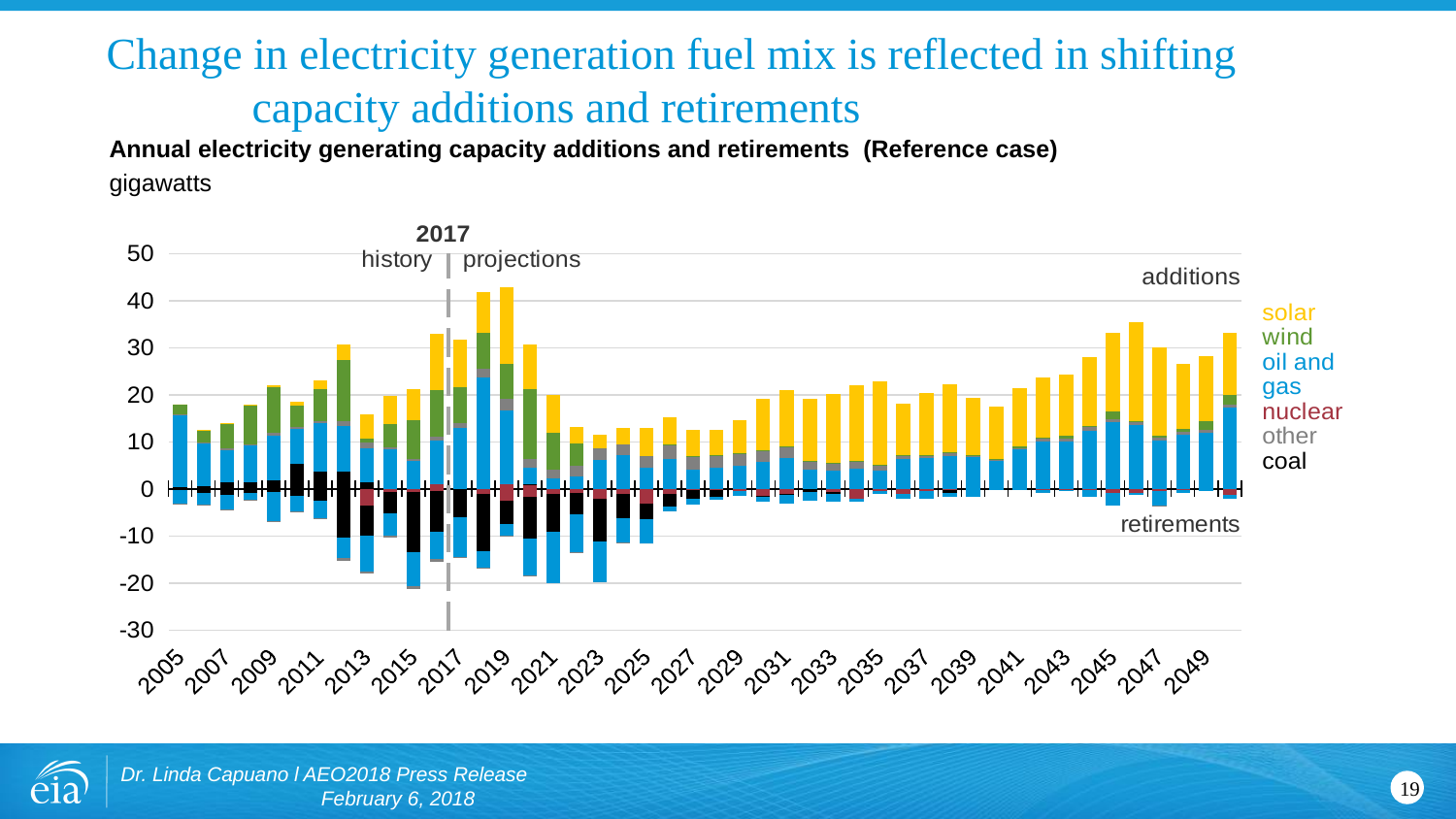

# Change in electricity generation fuel mix is reflected in shifting capacity additions and retirements
Annual electricity generating capacity additions and retirements  (Reference case)
gigawatts

### Chart

| Category | Nuclear | Coal  | Oil & Gas | Other | Wind | Solar | Nuclear | Coal | Oil and Gas | Other |
|---|---|---|---|---|---|---|---|---|---|---|
| 2005 | 0.0 | 0.3881 | 15.382700000000002 | 0.08849999999999998 | 2.1445 | 0.0014 | 0.0 | -0.272 | -2.84 | -0.059 |
| 2006 | 0.0 | 0.524 | 9.129800000000001 | 0.2891000000000004 | 2.6484000000000023 | 0.0013 | 0.0 | -0.735 | -2.632 | -0.091 |
| 2007 | 0.0 | 1.4136 | 6.9086 | 0.3282000000000009 | 5.3155 | 0.10070000000000003 | 0.0 | -1.196 | -3.143 | -0.099 |
| 2008 | 0.0 | 1.4433000000000002 | 7.828200000000004 | 0.2943999999999998 | 8.3284 | 0.030599999999999995 | 0.0 | -0.764 | -1.497 | -0.061 |
| 2009 | 0.0 | 1.7502 | 9.5275 | 0.5898000000000009 | 9.792799999999998 | 0.40788499999999983 | 0.0 | -0.529 | -6.174 | -0.113 |
| 2010 | 0.0 | 5.3215 | 7.520600000000003 | 0.2617 | 4.6612 | 0.8791490000000002 | 0.0 | -1.5274999999999999 | -3.2108999999999996 | -0.1773 |
| 2011 | 0.0 | 3.778 | 10.1495 | 0.5500999999999999 | 6.730899999999999 | 1.7768109999999995 | 0.0 | -2.582 | -3.499 | -0.246 |
| 2012 | 0.0 | 3.691 | 9.681 | 0.9897999999999999 | 13.142300000000002 | 3.22705 | 0.0 | -10.308 | -4.388 | -0.555 |
| 2013 | 0.0 | 1.5315 | 7.027299999999997 | 1.3148999999999988 | 0.8590999999999999 | 5.179337 | -3.576 | -6.291 | -7.714 | -0.273 |
| 2014 | 0.0 | 0.0835 | 8.427400000000006 | 0.40799999999999986 | 4.8529 | 6.033098000000001 | -0.6123999999999999 | -4.4897 | -4.853 | -0.4368 |
| 2015 | 0.0 | 0.0047 | 5.919699999999997 | 0.5275000000000001 | 8.1888 | 6.611850999999998 | -0.6123999999999999 | -12.715100000000001 | -7.2147 | -0.6841 |
| 2016 | 1.122 | 0.0 | 9.193918 | 0.7858959999999996 | 9.908988 | 11.957661999999981 | -0.4781 | -8.4868 | -5.957799999999999 | -0.454 |
| 2017 | 0.0 | 0.09154000000000018 | 12.874347000000002 | 0.9655280000000008 | 7.806299999999999 | 9.984395999999983 | 0.0 | -5.9878 | -8.497 | -0.23210000000000003 |
| 2018 | 0.0 | 0.0 | 23.68166 | 1.80668 | 7.6344009999999995 | 8.659767 | -1.0736 | -12.087502 | -3.4377999999999997 | -0.0187 |
| 2019 | 1.1 | 0.0 | 15.534072000000002 | 2.471502999999999 | 7.568403000000002 | 16.214093 | -2.5526599999999995 | -4.798496 | -2.4867999999999992 | -0.1038 |
| 2020 | 1.1 | 0.009565 | 3.509653 | 1.822073000000001 | 14.869154 | 9.367847999999997 | -1.6334490000000002 | -8.904603999999999 | -7.7513060000000005 | -0.0010000000000000009 |
| 2021 | 0.0 | 0.0 | 2.3576539999999966 | 1.766181 | 7.903572999999996 | 7.974359999999999 | -1.0257509999999996 | -8.093702 | -10.846702000000002 | 0.0 |
| 2022 | 0.0 | 0.0 | 2.6908689999999993 | 2.3277870000000007 | 4.592728999999995 | 3.537632000000002 | -0.7873990000000006 | -4.5981979999999965 | -7.923897999999998 | -0.0199 |
| 2023 | 0.0 | 0.0 | 6.202321000000005 | 2.375978999999999 | 3.999999989900971e-06 | 3.022095 | -2.1593100000000005 | -8.89291 | -8.686002000000002 | -0.006500000000000006 |
| 2024 | 0.0 | 0.0 | 7.1680530000000005 | 2.3540810000000008 | 2.599999999119973e-05 | 3.499814999999998 | -0.933389 | -5.173492000000003 | -5.146502999999996 | -0.015999999999999986 |
| 2025 | 0.0 | 0.0 | 4.474827999999995 | 2.5080149999999994 | 0.007710999999993362 | 5.920569 | -3.120851 | -3.3503040000000013 | -5.125202000000002 | -0.0025000000000000022 |
| 2026 | 0.0 | 0.0 | 6.452319000000017 | 2.9878440000000004 | 0.012149999999991223 | 5.703761 | -1.1179999999999986 | -2.679015999999997 | -0.8640960000000106 | -0.0020000000000000018 |
| 2027 | 0.0 | 0.0 | 4.172180999999981 | 2.8457710000000005 | 0.035356999999990535 | 5.450799 | -0.2177440000000015 | -1.7504880000000043 | -1.2402989999999932 | 0.0 |
| 2028 | 0.0 | 0.0 | 4.472228000000015 | 2.6189800000000005 | 0.03632199999999486 | 5.448283000000011 | -0.21767000000000003 | -1.3314979999999963 | -0.7244029999999952 | 0.0 |
| 2029 | 0.0 | 0.0 | 4.9729289999999935 | 2.594194 | 0.03784099999999668 | 6.947227999999999 | -0.4100799999999989 | 0.0 | -0.9699480000000023 | 0.0 |
| 2030 | 0.0 | 0.0 | 5.8657520000000005 | 2.323172 | 0.08069199999999555 | 10.825842999999995 | -1.440607 | -0.3049999999999997 | -1.0068979999999996 | 0.0 |
| 2031 | 0.0 | 0.0 | 6.595416 | 2.366414 | 0.08217499999999589 | 11.982300999999996 | -1.0316560000000017 | -0.23200200000000137 | -1.8003980000000013 | 0.0 |
| 2032 | 0.0 | 0.0 | 4.142248000000009 | 1.735155999999999 | 0.06900799999999663 | 13.182681000000002 | 0.0 | -0.6620029999999986 | -1.9184020000000004 | 0.0 |
| 2033 | 0.0 | 0.0 | 3.9796300000000002 | 1.5698749999999997 | 0.07205499999999532 | 14.560669000000011 | -0.5403349999999989 | -0.5129999999999981 | -1.674796999999998 | 0.0 |
| 2034 | 0.0 | 0.0 | 4.266863999999984 | 1.508694999999996 | 0.11506099999999364 | 16.067695999999998 | -2.108059000000001 | 0.0 | -0.5043989999999994 | 0.0 |
| 2035 | 0.0 | 0.0 | 3.9932019999999966 | 0.941953000000006 | 0.12030900000000244 | 17.818176 | -0.3859589999999997 | 0.0 | -0.6216520000000045 | 0.0 |
| 2036 | 0.0 | 0.0 | 6.341244000000003 | 0.705052999999995 | 0.08551100000000034 | 10.932006999999999 | -1.0004199999999983 | 0.0 | -1.1043529999999961 | 0.0 |
| 2037 | 0.0 | 0.0 | 6.5001080000000115 | 0.6563290000000035 | 0.11713399999999297 | 13.075226000000015 | -0.32004300000000185 | 0.0 | -1.731595999999989 | 0.0 |
| 2038 | 0.0 | 0.0 | 7.086621000000008 | 0.6437369999999971 | 0.11098199999999991 | 14.456612000000007 | -0.17146199999999823 | -0.6350020000000001 | -0.8985030000000052 | 0.0 |
| 2039 | 0.0 | 0.0 | 6.782876999999985 | 0.3974890000000002 | 0.10966999999999061 | 12.132994999999994 | 0.0 | 0.0 | -1.565804 | 0.0 |
| 2040 | 0.0 | 0.0 | 6.117761999999999 | 0.16147500000000115 | 0.12382499999999652 | 11.039817 | 0.0 | 0.0 | -0.10999899999998775 | 0.0 |
| 2041 | 0.0 | 0.0 | 8.593164000000002 | 0.15941900000000242 | 0.3084199999999946 | 12.302353999999994 | 0.0 | -0.007996000000005665 | -0.06999900000000991 | 0.0 |
| 2042 | 0.0 | 0.0 | 10.080689999999976 | 0.6335279999999999 | 0.13884399999999175 | 12.790755999999988 | -0.21571300000000093 | 0.0 | -0.5439989999999995 | -0.0020000000000000018 |
| 2043 | 0.0 | 0.0 | 10.034730000000025 | 0.6767769999999995 | 0.5286189999999991 | 13.168159000000003 | -0.21566800000000086 | 0.0 | -0.08400100000000066 | 0.0 |
| 2044 | 0.0 | 0.0 | 12.372039000000001 | 0.7574369999999996 | 0.18523399999999768 | 14.745559999999998 | -0.2154519999999991 | 0.0 | -1.3512010000000032 | 0.0 |
| 2045 | 0.0 | 0.0 | 14.272896000000003 | 0.5661499999999967 | 1.627276000000002 | 16.786063999999996 | -0.7865910000000014 | 0.0 | -2.6638990000000007 | 0.0 |
| 2046 | 0.0 | 0.0 | 13.590838999999988 | 0.7351350000000005 | 0.19199099999999447 | 20.876618000000008 | -0.7710340000000002 | 0.0 | -0.5149969999999939 | 0.0 |
| 2047 | 0.0 | 0.0 | 10.247084999999998 | 0.6241230000000048 | 0.4726419999999969 | 18.673293 | -0.346703999999999 | 0.0 | -3.1550980000000095 | -0.008000000000000007 |
| 2048 | 0.0 | 0.0 | 11.465788000000003 | 0.6779500000000004 | 0.6134109999999993 | 13.914994000000007 | -0.14605399999999946 | 0.0 | -0.6796020000000027 | 0.0 |
| 2049 | 0.0 | 0.0 | 11.919861999999995 | 0.6384109999999993 | 1.8514560000000024 | 13.745925999999997 | 0.0 | 0.0 | -0.38280000000000314 | 0.0 |
| 2050 | 0.0 | 0.0 | 17.207739999999944 | 0.6467919999999984 | 2.1104679999999973 | 13.200333 | -1.2876909999999988 | 0.0 | -0.7232019999999864 | 0.0 |
Dr. Linda Capuano l AEO2018 Press Release                                       February 6, 2018
19